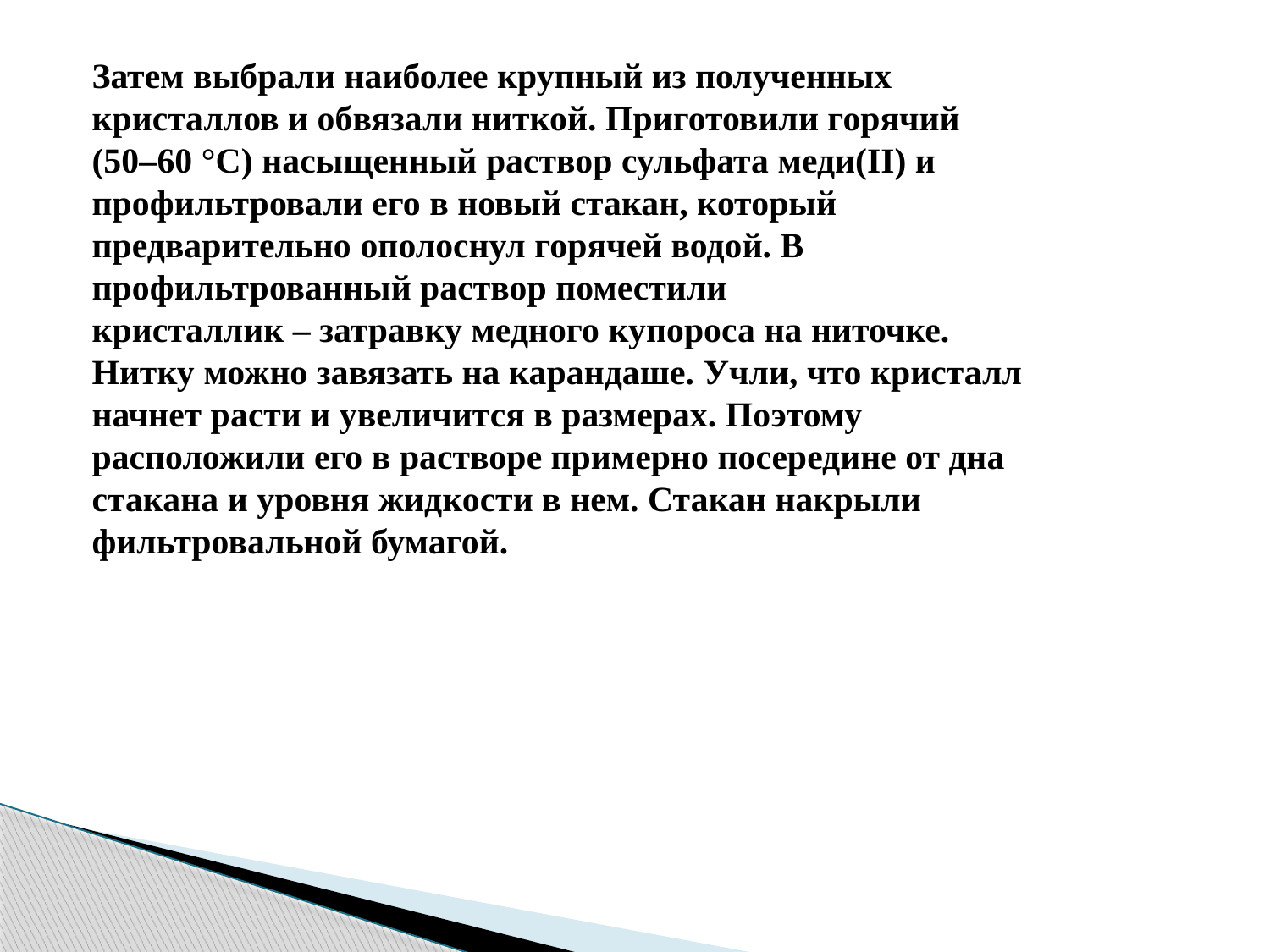

Затем выбрали наиболее крупный из полученных кристаллов и обвязали ниткой. Приготовили горячий (50–60 °С) насыщенный раствор сульфата меди(II) и профильтровали его в новый стакан, который предварительно ополоснул горячей водой. В профильтрованный раствор поместили
кристаллик – затравку медного купороса на ниточке. Нитку можно завязать на карандаше. Учли, что кристалл начнет расти и увеличится в размерах. Поэтому расположили его в растворе примерно посередине от дна стакана и уровня жидкости в нем. Стакан накрыли фильтровальной бумагой.